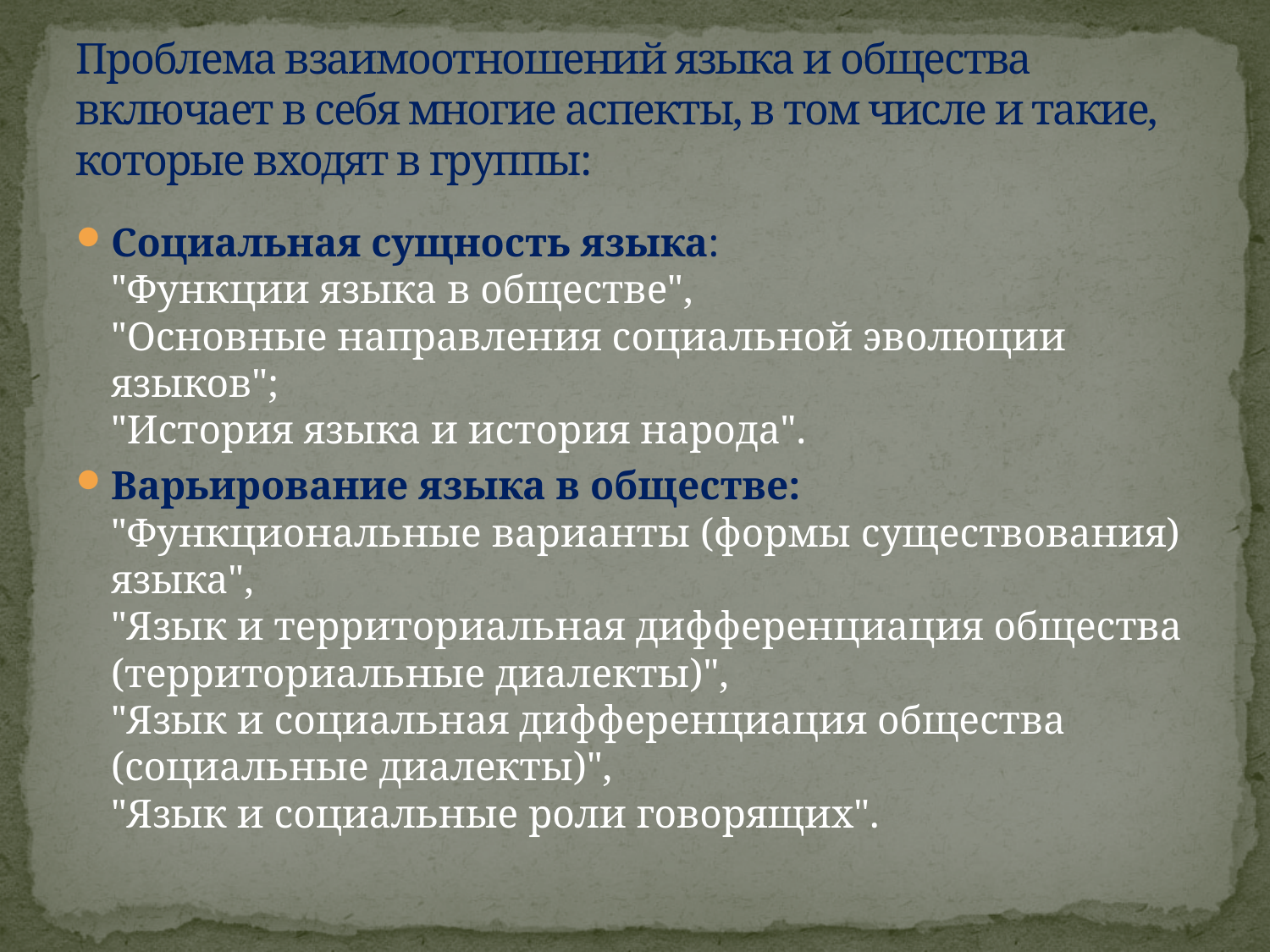

# Проблема взаимоотношений языка и общества включает в себя многие аспекты, в том числе и такие, которые входят в группы:
Социальная сущность языка: 
"Функции языка в обществе", 
"Основные направления социальной эволюции языков"; 
"История языка и история народа".
Варьирование языка в обществе: 
"Функциональные варианты (формы существования) языка", 
"Язык и территориальная дифференциация общества (территориальные диалекты)", 
"Язык и социальная дифференциация общества (социальные диалекты)", 
"Язык и социальные роли говорящих".